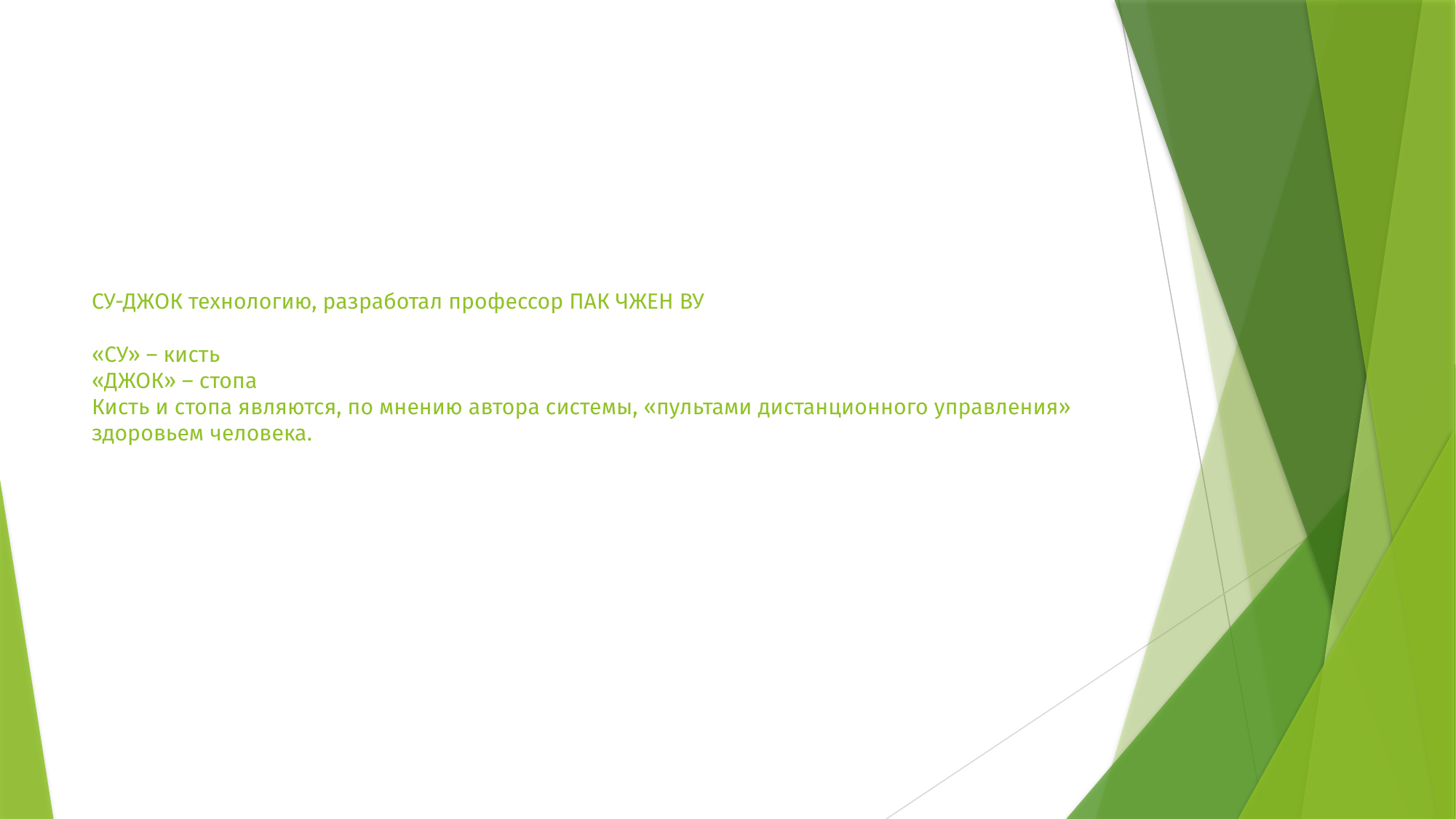

# СУ-ДЖОК технологию, разработал профессор ПАК ЧЖЕН ВУ «СУ» – кисть «ДЖОК» – стопа Кисть и стопа являются, по мнению автора системы, «пультами дистанционного управления» здоровьем человека.